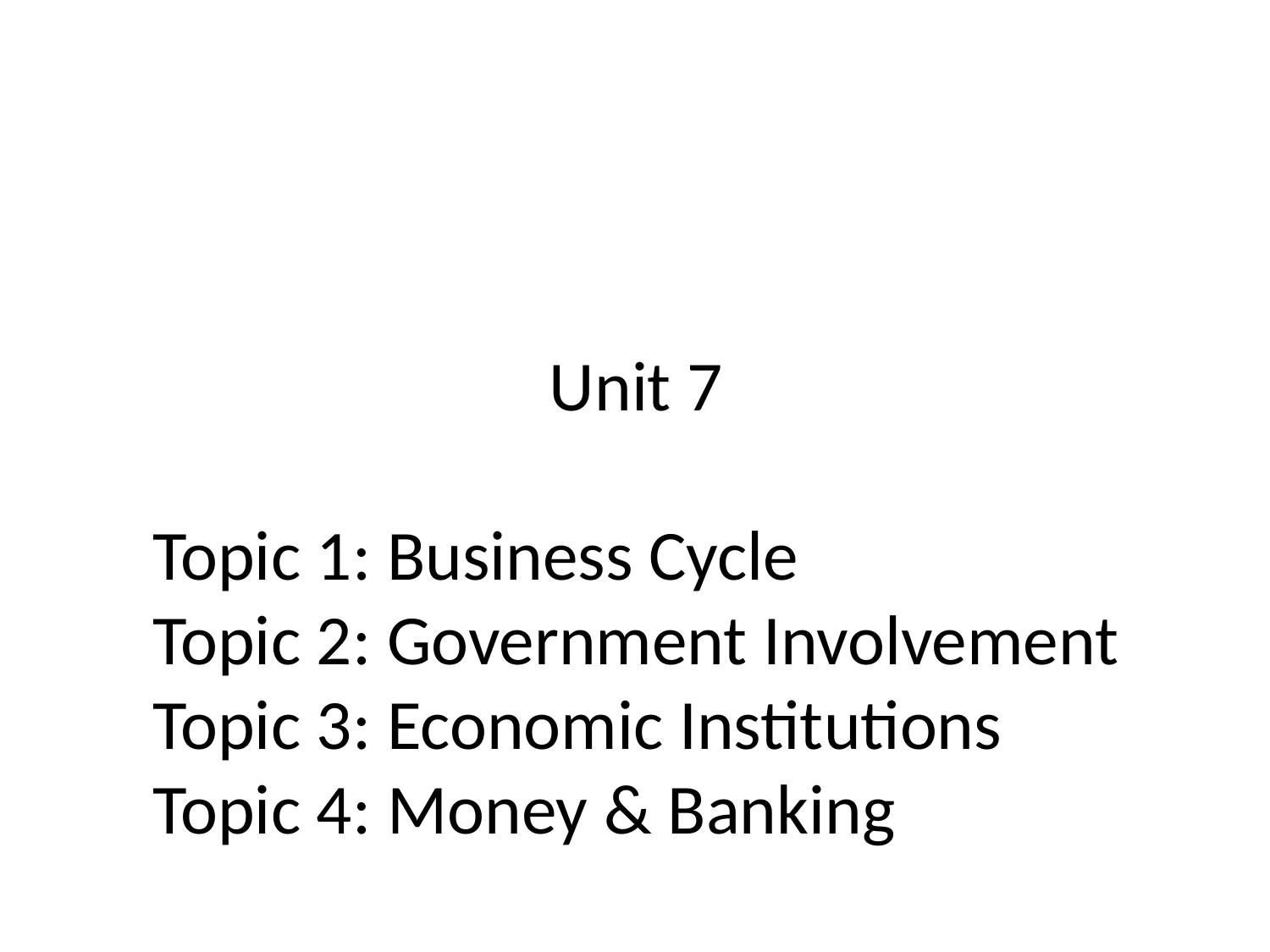

Unit 7

Topic 1: Business Cycle
Topic 2: Government Involvement
Topic 3: Economic Institutions
Topic 4: Money & Banking